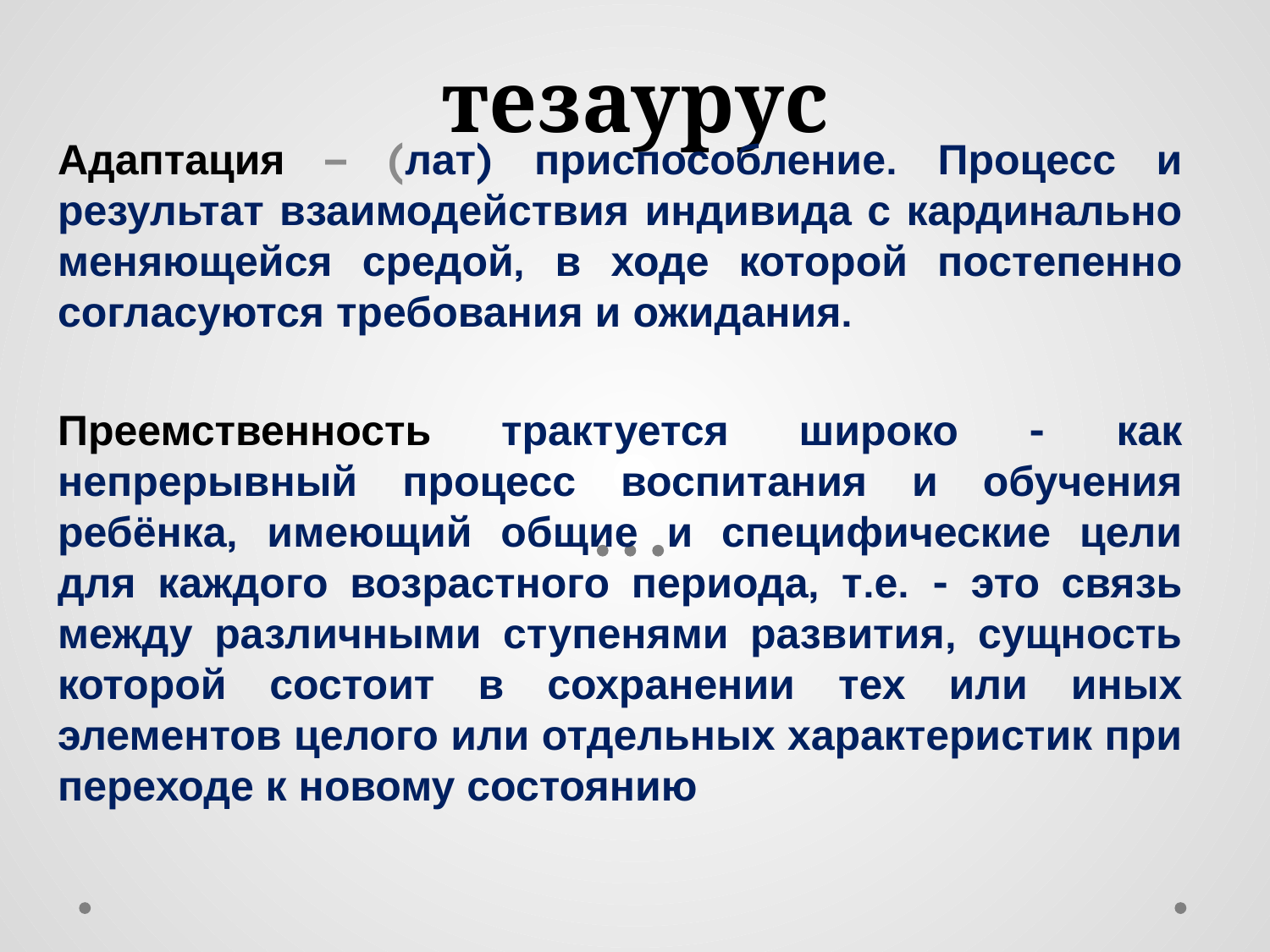

# тезаурус
Адаптация – (лат) приспособление. Процесс и результат взаимодействия индивида с кардинально меняющейся средой, в ходе которой постепенно согласуются требования и ожидания.

Преемственность трактуется широко - как непрерывный процесс воспитания и обучения ребёнка, имеющий общие и специфические цели для каждого возрастного периода, т.е. - это связь между различными ступенями развития, сущность которой состоит в сохранении тех или иных элементов целого или отдельных характеристик при переходе к новому состоянию